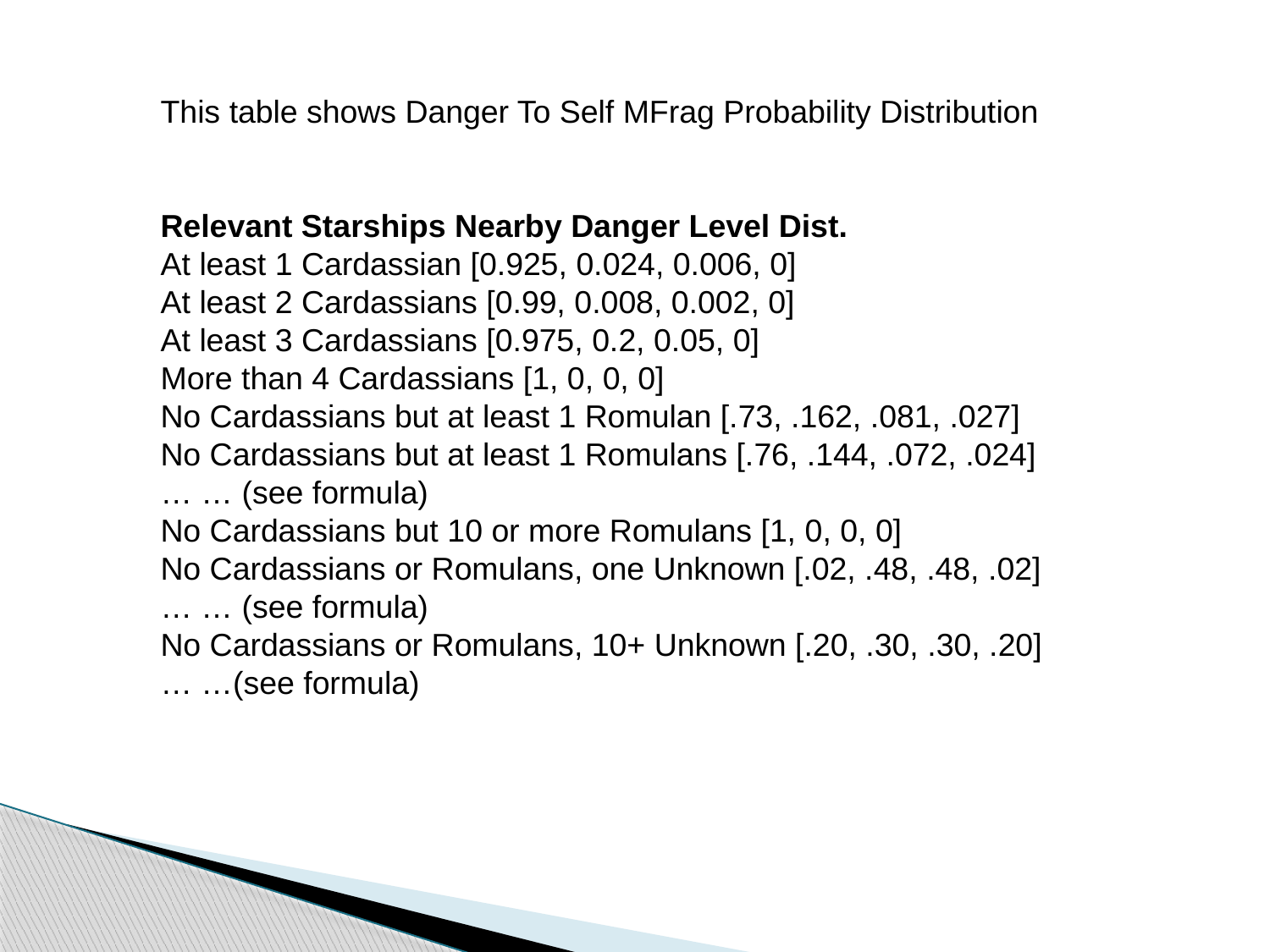

This table shows Danger To Self MFrag Probability Distribution

Relevant Starships Nearby Danger Level Dist.
At least 1 Cardassian [0.925, 0.024, 0.006, 0]
At least 2 Cardassians [0.99, 0.008, 0.002, 0]
At least 3 Cardassians [0.975, 0.2, 0.05, 0]
More than 4 Cardassians [1, 0, 0, 0]
No Cardassians but at least 1 Romulan [.73, .162, .081, .027]
No Cardassians but at least 1 Romulans [.76, .144, .072, .024]
… … (see formula)
No Cardassians but 10 or more Romulans [1, 0, 0, 0]
No Cardassians or Romulans, one Unknown [.02, .48, .48, .02]
… … (see formula)
No Cardassians or Romulans, 10+ Unknown [.20, .30, .30, .20]
… …(see formula)